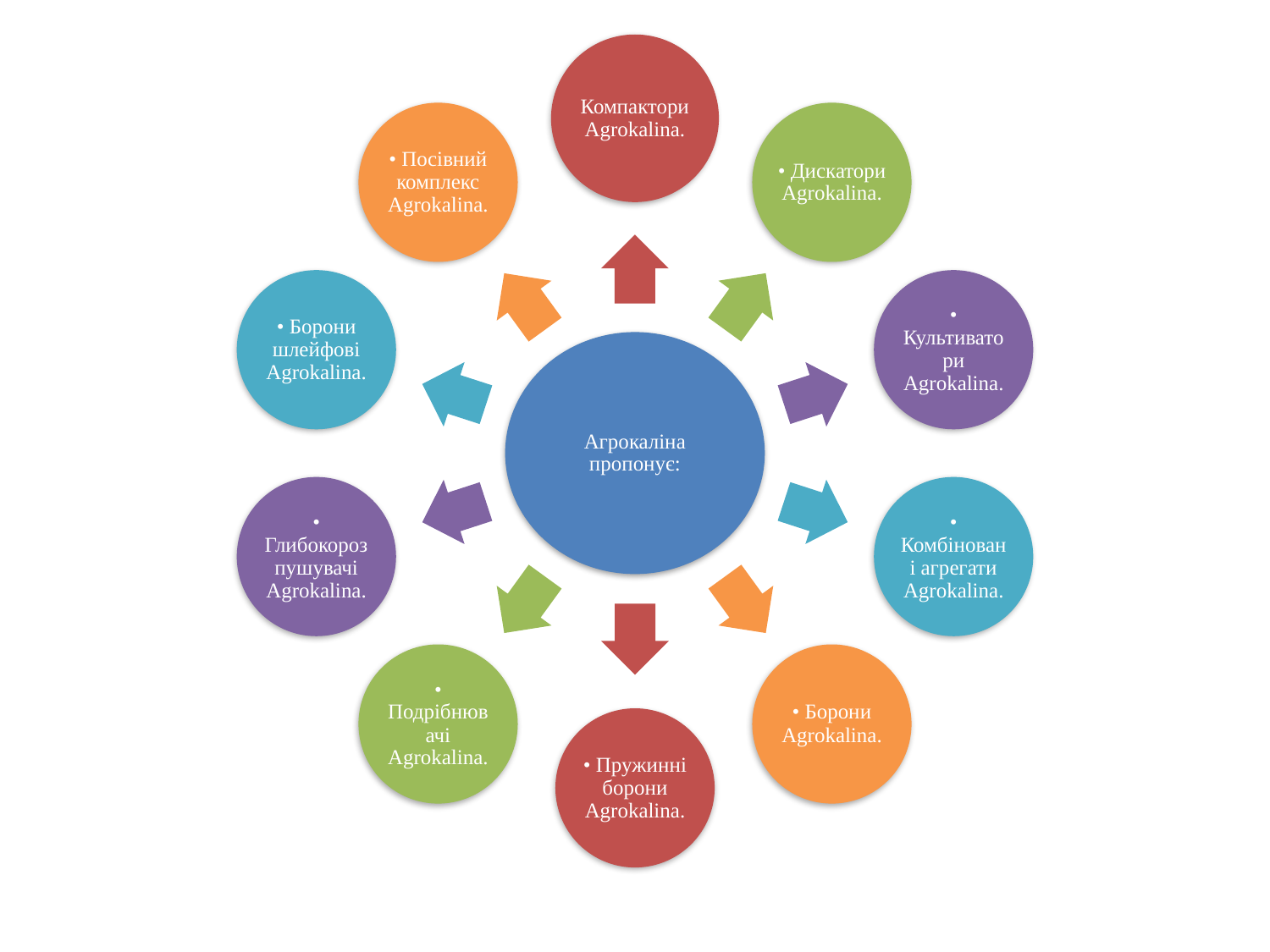

Агрокаліна пропонує:

Компактори Agrokalina.

• Дискатори Agrokalina.

• Культиватори Agrokalina.

• Комбіновані агрегати Agrokalina.

• Борони Agrokalina.

• Пружинні борони Agrokalina.

• Подрібнювачі Agrokalina.

• Глибокорозпушувачі Agrokalina.

• Борони шлейфові Agrokalina.

• Посівний комплекс Agrokalina.